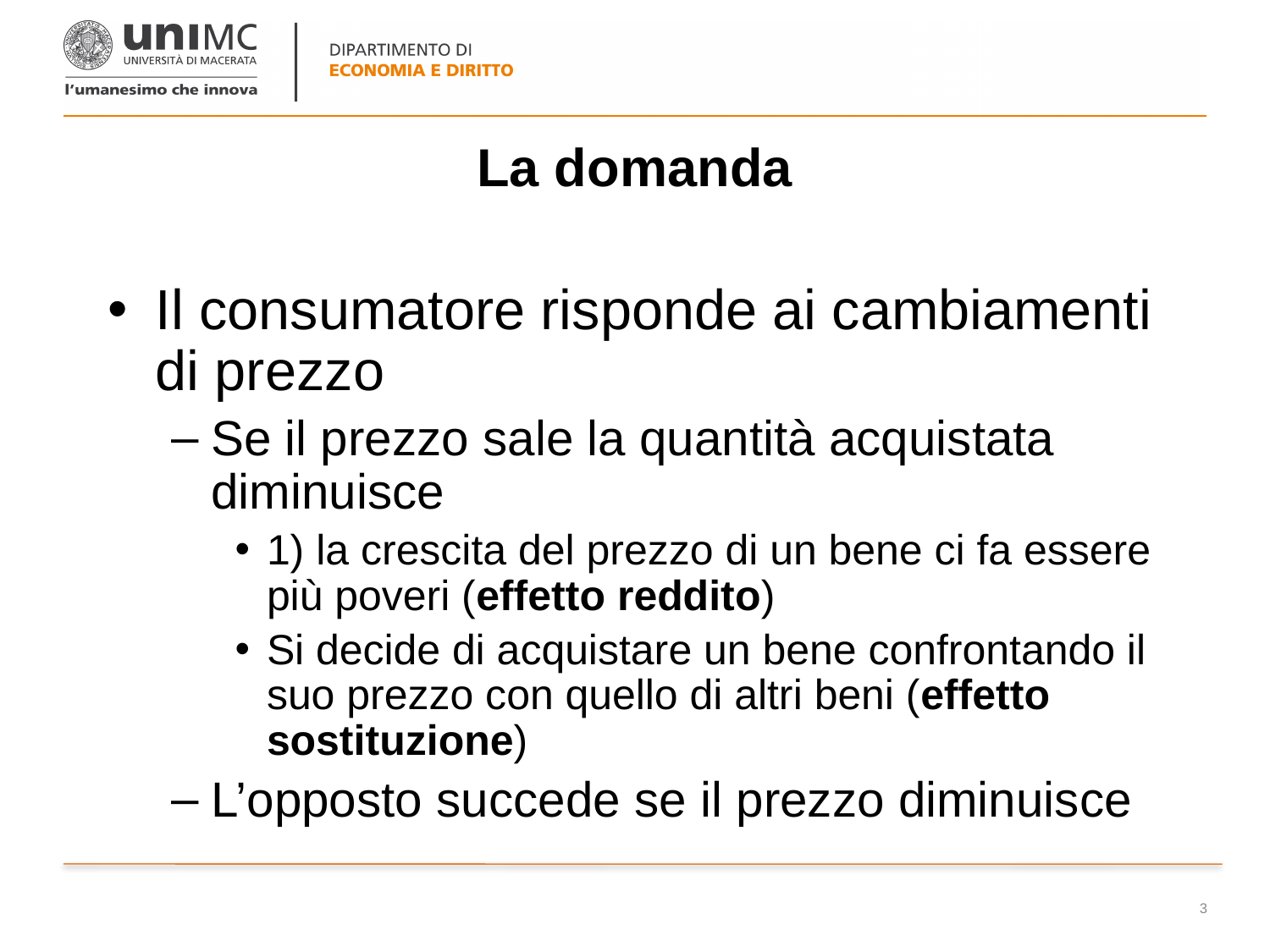

# La domanda
Il consumatore risponde ai cambiamenti di prezzo
Se il prezzo sale la quantità acquistata diminuisce
1) la crescita del prezzo di un bene ci fa essere più poveri (effetto reddito)
Si decide di acquistare un bene confrontando il suo prezzo con quello di altri beni (effetto sostituzione)
L’opposto succede se il prezzo diminuisce
3